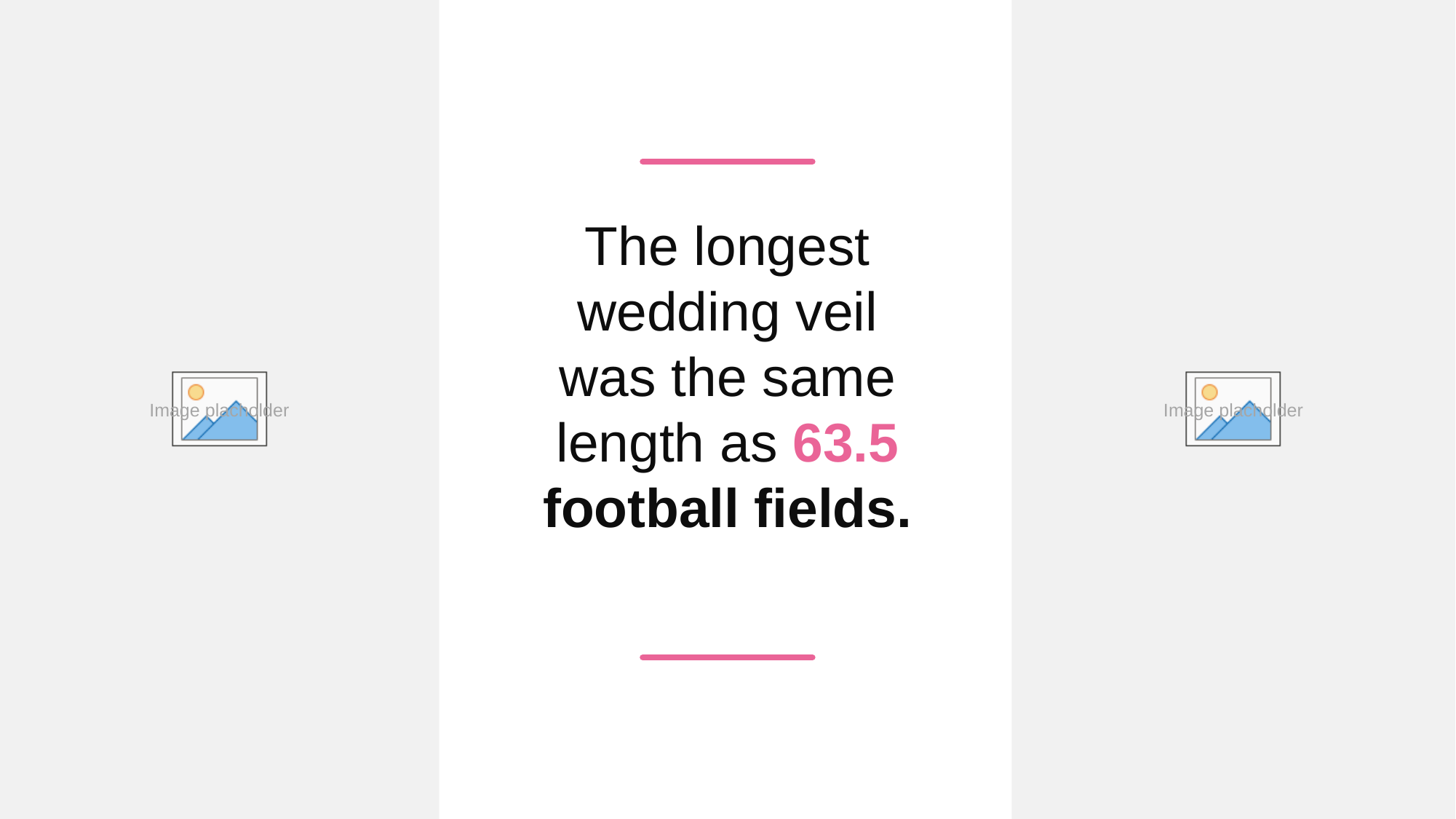

The longest wedding veil was the same length as 63.5 football fields.